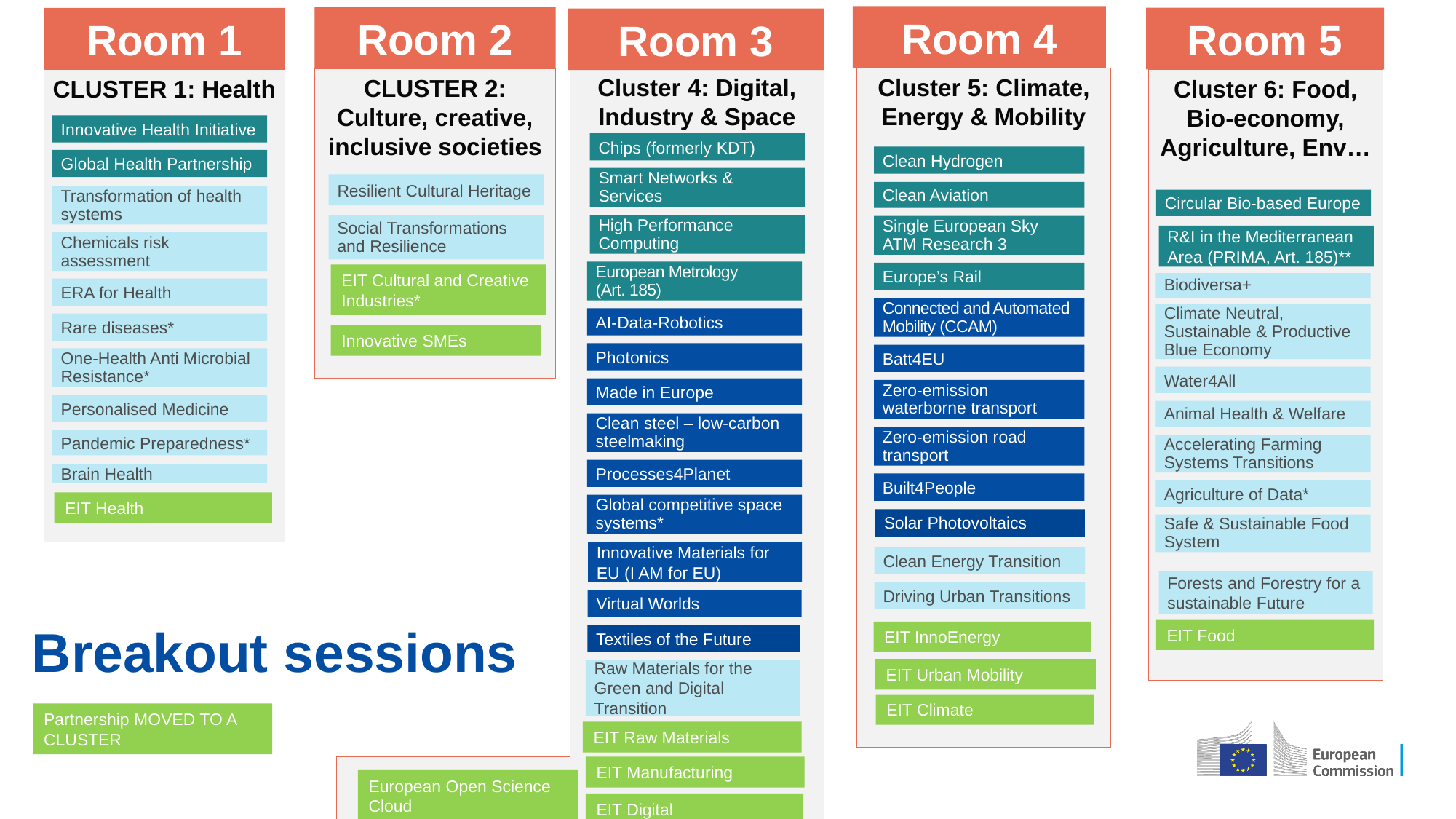

Room 4
Room 2
Room 5
Room 1
Room 3
Cluster 5: Climate, Energy & Mobility
Cluster 4: Digital, Industry & Space
Chips (formerly KDT)
Smart Networks & Services
High Performance Computing
European Metrology
(Art. 185)
AI-Data-Robotics
Photonics
Made in Europe
Clean steel – low-carbon steelmaking
Processes4Planet
Global competitive space systems*
CLUSTER 2: Culture, creative, inclusive societies
Resilient Cultural Heritage
Social Transformations and Resilience
Cluster 6: Food, Bio-economy, Agriculture, Env…
Circular Bio-based Europe
Biodiversa+
Climate Neutral, Sustainable & Productive Blue Economy
Water4All
Animal Health & Welfare
Accelerating Farming Systems Transitions
Agriculture of Data*
Safe & Sustainable Food System
Cluster 1: Health
Innovative Health Initiative
Global Health Partnership
Transformation of health systems
Chemicals risk assessment
ERA for Health
Rare diseases*
One-Health Anti Microbial Resistance*
Personalised Medicine
Pandemic Preparedness*
Brain Health
Clean Hydrogen
Clean Aviation
Single European Sky ATM Research 3
R&I in the Mediterranean Area (PRIMA, Art. 185)**
Europe’s Rail
EIT Cultural and Creative Industries*
EIT Urban Mobility
EIT Raw Materials
EIT Manufacturing
EIT Health
EIT Food
EIT InnoEnergy
EIT Climate
EIT Digital
Connected and Automated Mobility (CCAM)
Innovative SMEs
Batt4EU
Zero-emission waterborne transport
Zero-emission road transport
Built4People
Solar Photovoltaics
Innovative Materials for EU (I AM for EU)
Clean Energy Transition
Driving Urban Transitions
Forests and Forestry for a sustainable Future
Virtual Worlds
# Breakout sessions
Textiles of the Future
Raw Materials for the Green and Digital Transition
Partnership MOVED TO A CLUSTER

European Open Science Cloud